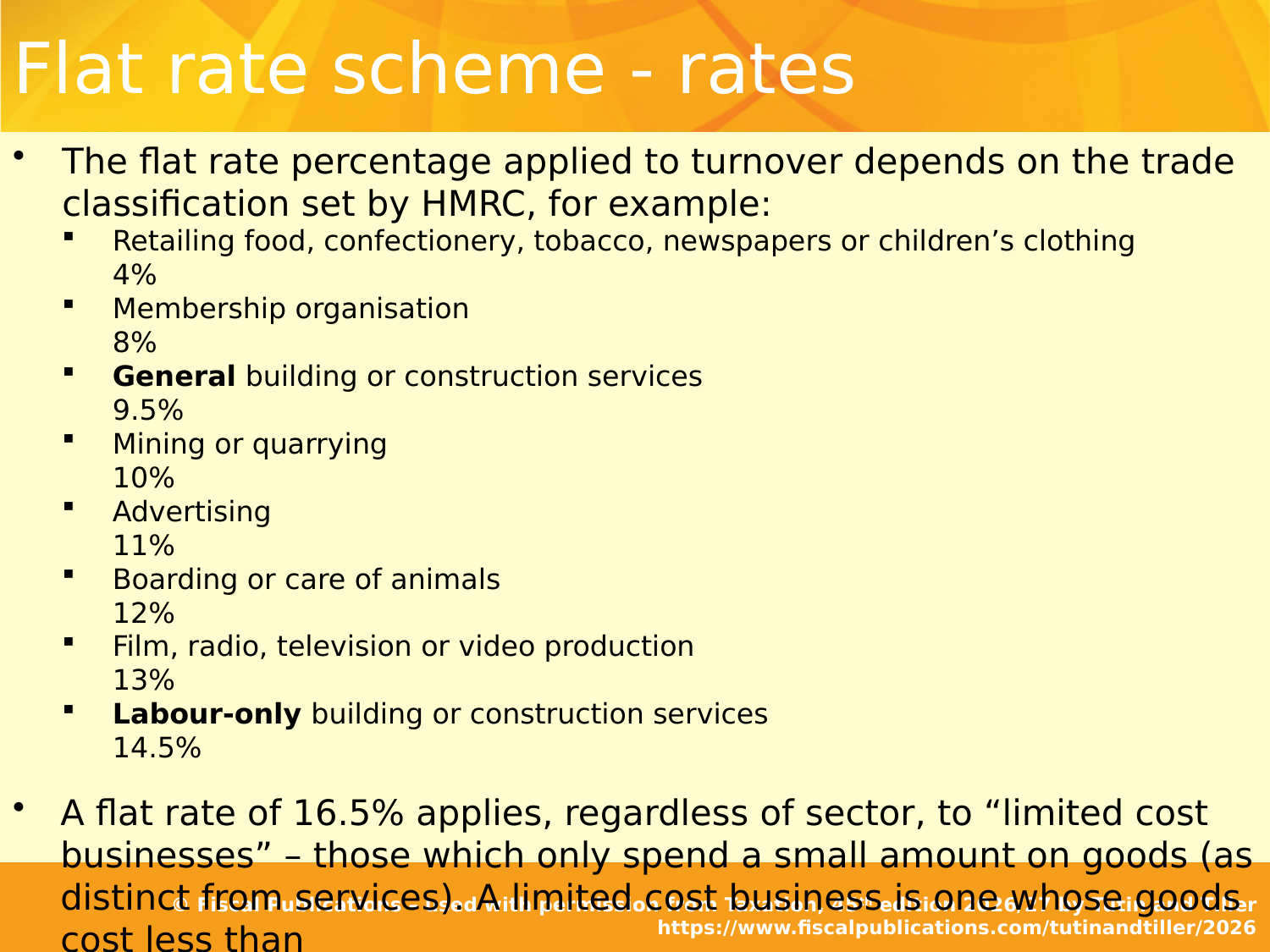

# Flat rate scheme - rates
The flat rate percentage applied to turnover depends on the trade classification set by HMRC, for example:
Retailing food, confectionery, tobacco, newspapers or children’s clothing	4%
Membership organisation			8%
General building or construction services			9.5%
Mining or quarrying			10%
Advertising			11%
Boarding or care of animals			12%
Film, radio, television or video production			13%
Labour-only building or construction services			14.5%

A flat rate of 16.5% applies, regardless of sector, to “limited cost businesses” – those which only spend a small amount on goods (as distinct from services). A limited cost business is one whose goods cost less than
2% of turnover; or
£1,000 per year, if more than 2% of turnover.